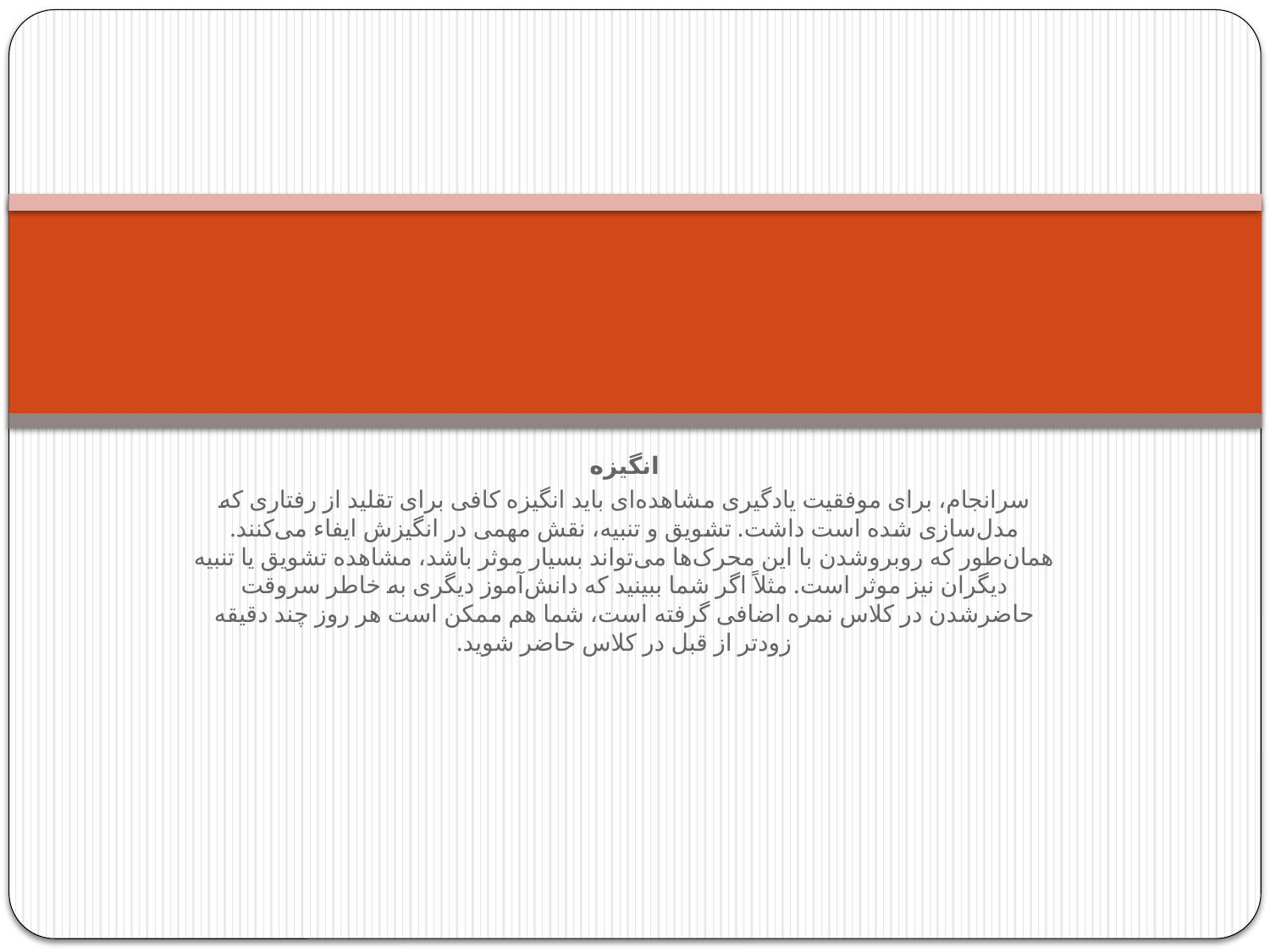

#
انگیزه
سرانجام، برای موفقیت یادگیری مشاهده‌ای باید انگیزه کافی برای تقلید از رفتاری که مدل‌سازی شده است داشت. تشویق و تنبیه، نقش مهمی در انگیزش ایفاء می‌کنند. همان‌طور که روبروشدن با این محرک‌ها می‌تواند بسیار موثر باشد، مشاهده تشویق یا تنبیه دیگران نیز موثر است. مثلاً اگر شما ببینید که دانش‌آموز دیگری به خاطر سروقت حاضرشدن در کلاس نمره اضافی گرفته است، شما هم ممکن است هر روز چند دقیقه زودتر از قبل در کلاس حاضر شوید.